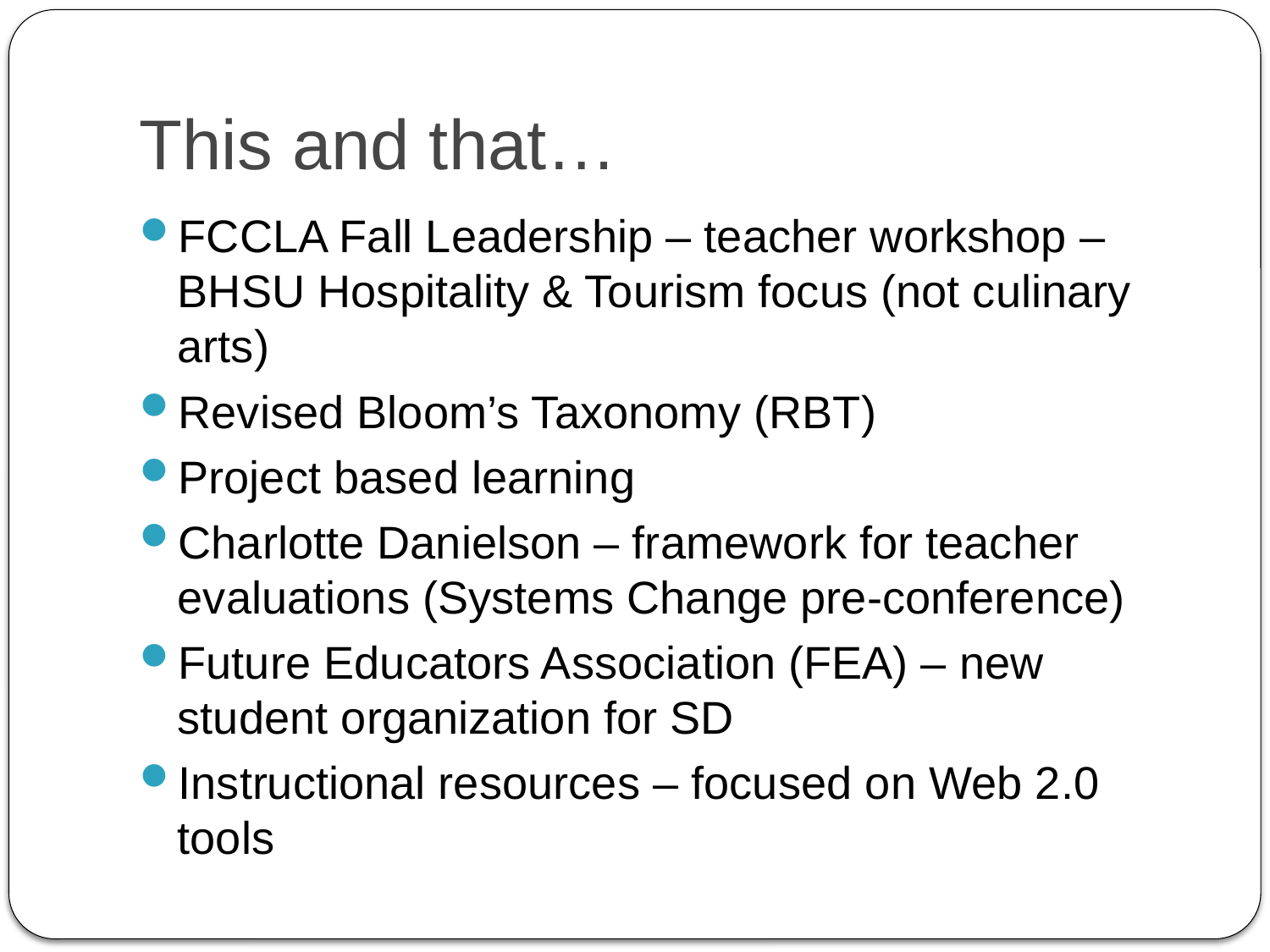

# This and that…
FCCLA Fall Leadership – teacher workshop – BHSU Hospitality & Tourism focus (not culinary arts)
Revised Bloom’s Taxonomy (RBT)
Project based learning
Charlotte Danielson – framework for teacher evaluations (Systems Change pre-conference)
Future Educators Association (FEA) – new student organization for SD
Instructional resources – focused on Web 2.0 tools